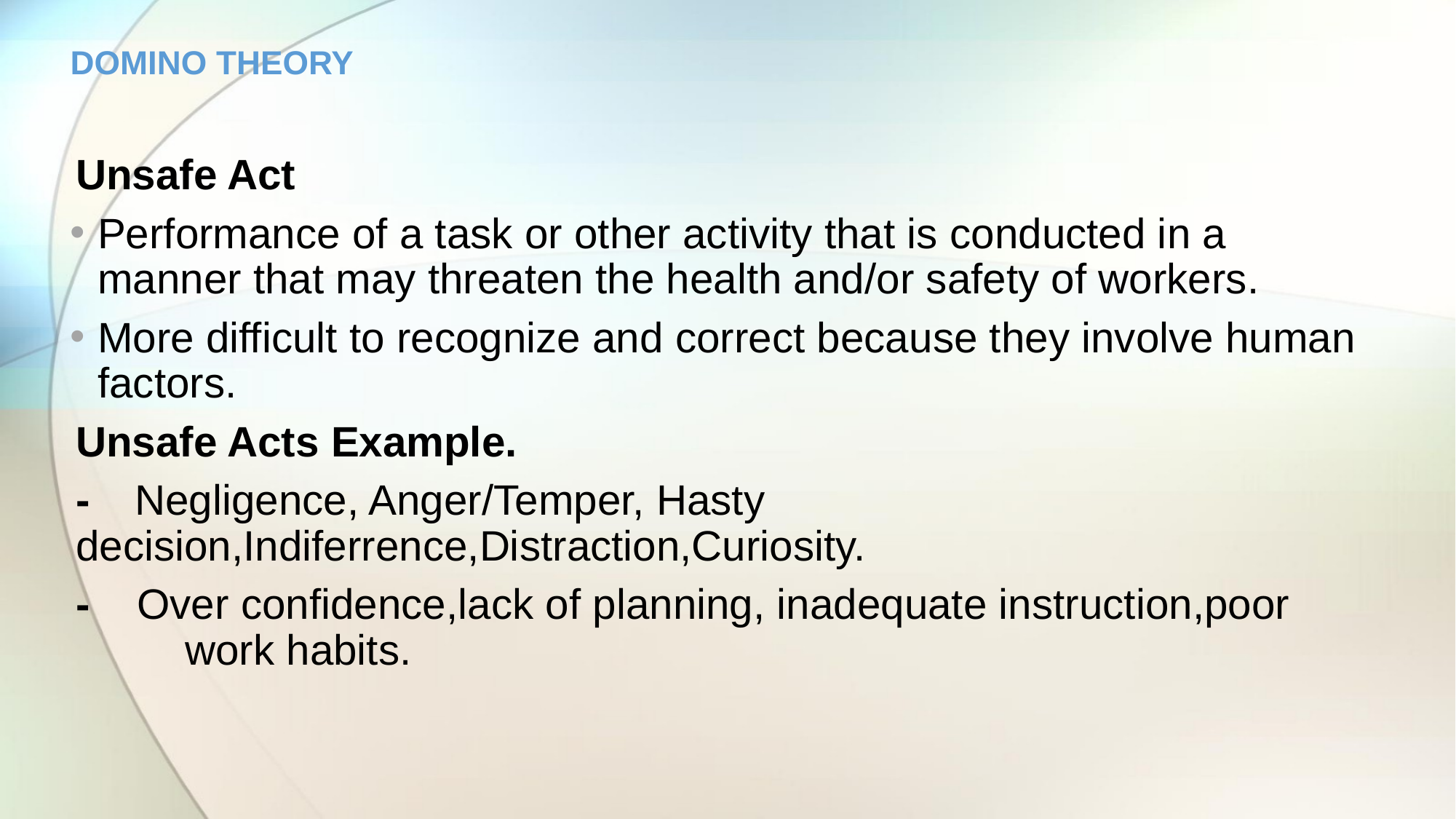

# DOMINO THEORY
Unsafe Act
Performance of a task or other activity that is conducted in a manner that may threaten the health and/or safety of workers.
More difficult to recognize and correct because they involve human factors.
Unsafe Acts Example.
-    Negligence, Anger/Temper, Hasty       	decision,Indiferrence,Distraction,Curiosity.
-    Over confidence,lack of planning, inadequate instruction,poor 	work habits.